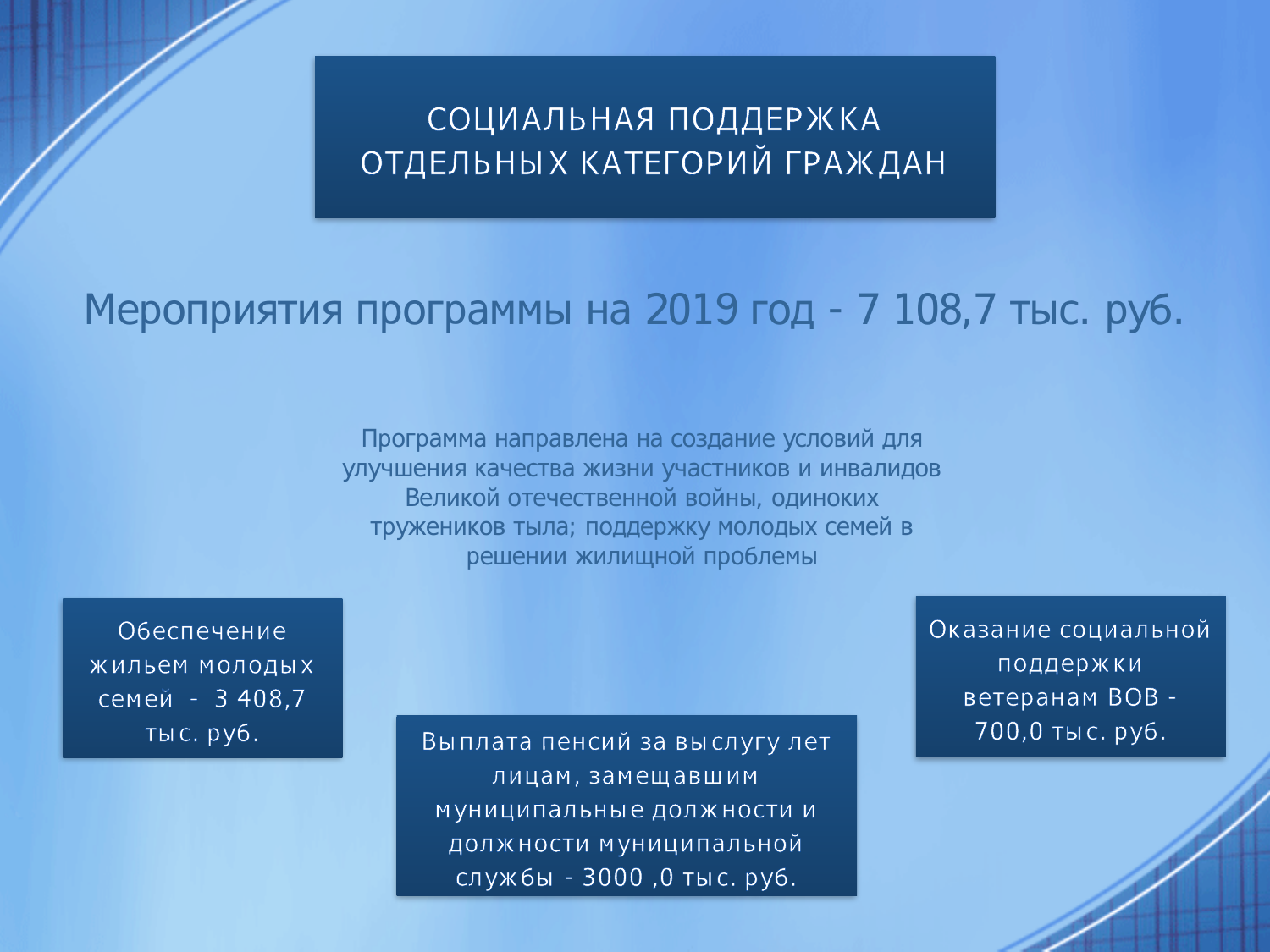

СОЦИАЛЬНАЯ ПОДДЕРЖКА ОТДЕЛЬНЫХ КАТЕГОРИЙ ГРАЖДАН
Мероприятия программы на 2019 год - 7 108,7 тыс. руб.
Программа направлена на создание условий для улучшения качества жизни участников и инвалидов Великой отечественной войны, одиноких тружеников тыла; поддержку молодых семей в решении жилищной проблемы
Оказание социальной поддержки ветеранам ВОВ - 700,0 тыс. руб.
Обеспечение жильем молодых семей  -  3 408,7 тыс. руб.
Выплата пенсий за выслугу лет лицам, замещавшим муниципальные должности и должности муниципальной службы - 3000 ,0 тыс. руб.